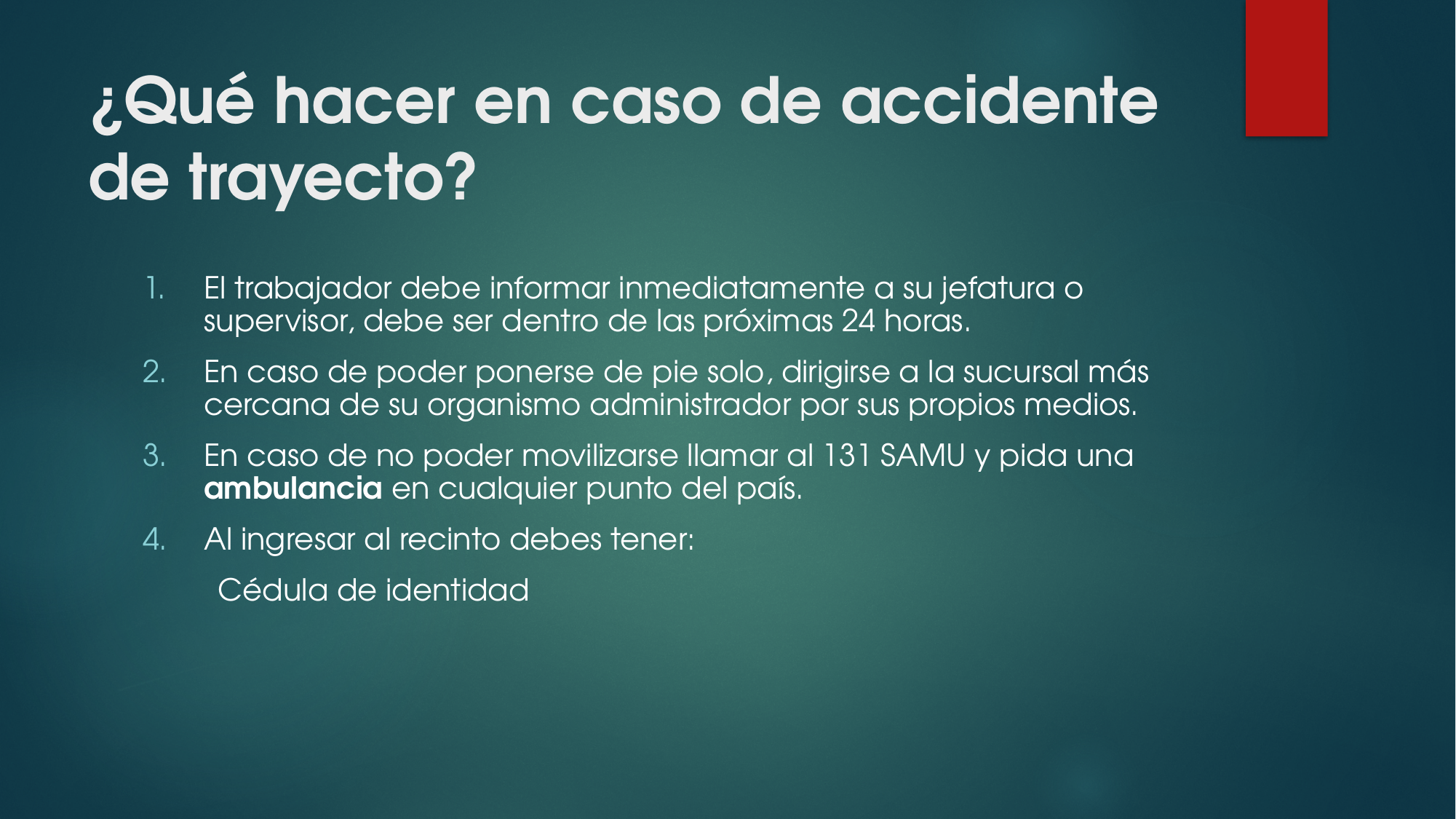

# ¿Qué hacer en caso de accidente de trayecto?
El trabajador debe informar inmediatamente a su jefatura o supervisor, debe ser dentro de las próximas 24 horas.
En caso de poder ponerse de pie solo, dirigirse a la sucursal más cercana de su organismo administrador por sus propios medios.
En caso de no poder movilizarse llamar al 131 SAMU y pida una ambulancia en cualquier punto del país.
Al ingresar al recinto debes tener:
Cédula de identidad